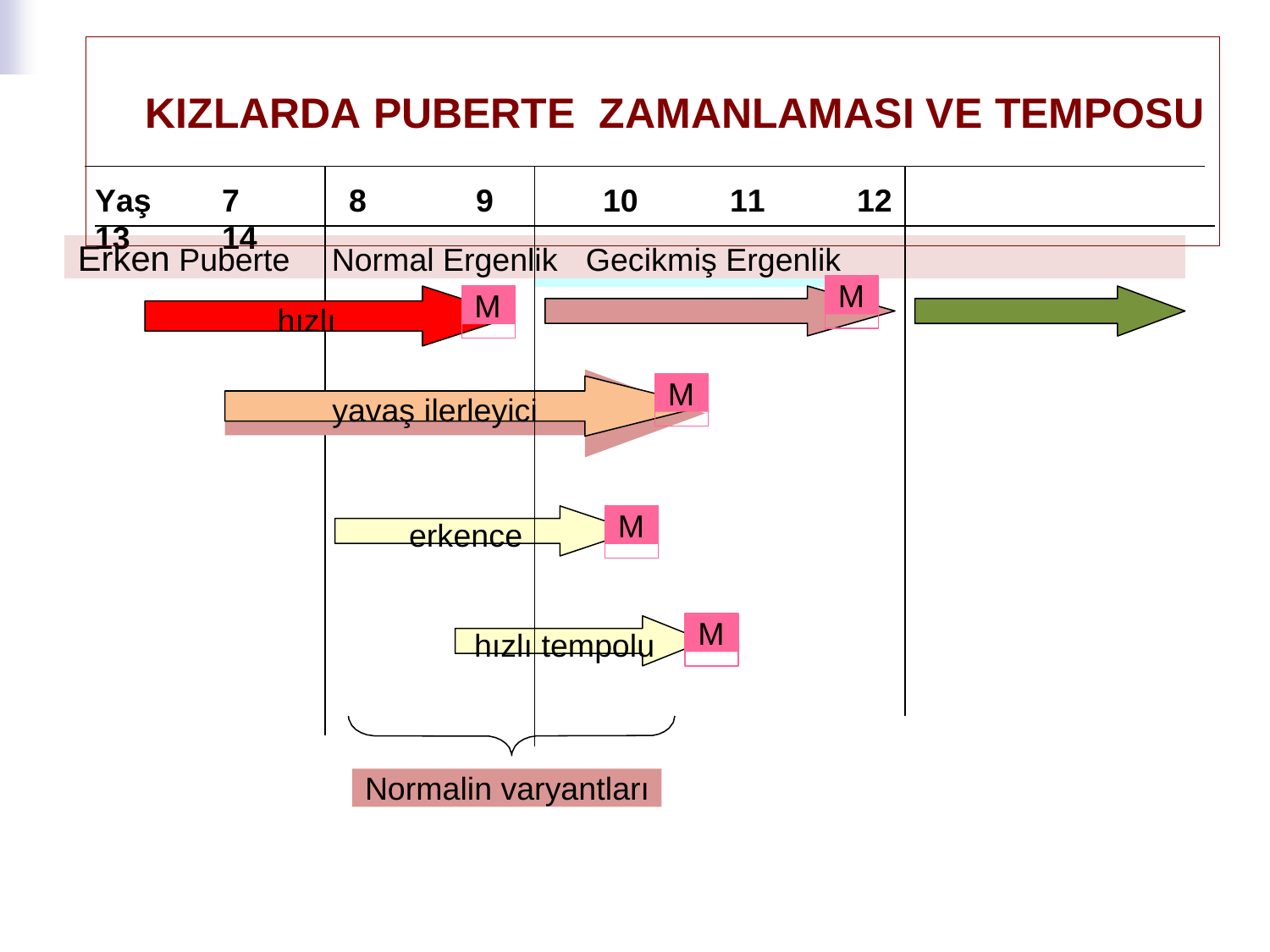

# KIZLARDA PUBERTE  ZAMANLAMASI VE TEMPOSU

Yaş	7	8	9	10	11	12	13 	14

Erken Puberte	Normal Ergenlik	Gecikmiş Ergenlik

M

M
hızlı

M

yavaş ilerleyici

M
erkence

M

hızlı tempolu

Normalin varyantları